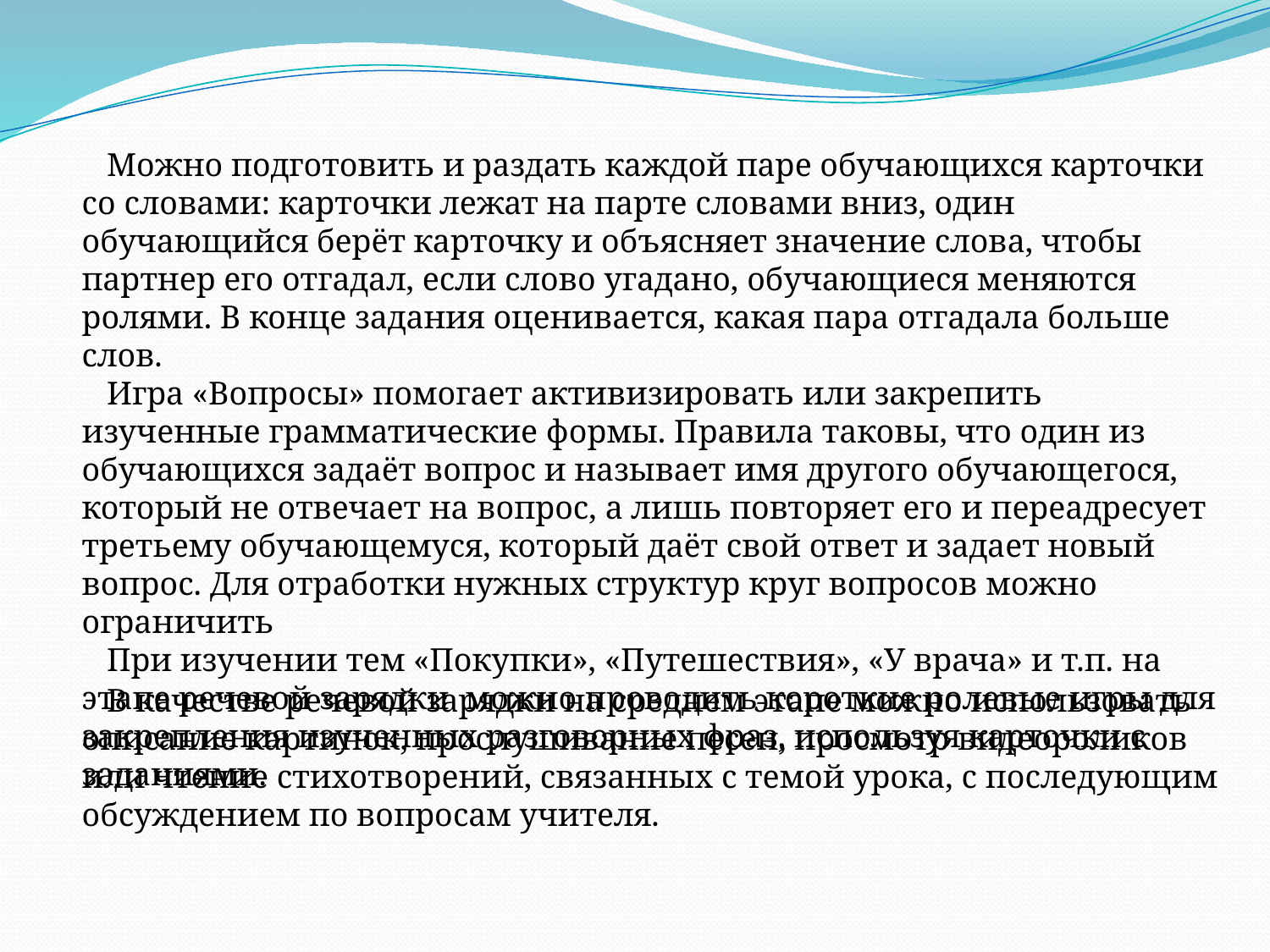

Можно подготовить и раздать каждой паре обучающихся карточки со словами: карточки лежат на парте словами вниз, один обучающийся берёт карточку и объясняет значение слова, чтобы партнер его отгадал, если слово угадано, обучающиеся меняются ролями. В конце задания оценивается, какая пара отгадала больше слов.
   Игра «Вопросы» помогает активизировать или закрепить изученные грамматические формы. Правила таковы, что один из обучающихся задаёт вопрос и называет имя другого обучающегося, который не отвечает на вопрос, а лишь повторяет его и переадресует третьему обучающемуся, который даёт свой ответ и задает новый вопрос. Для отработки нужных структур круг вопросов можно ограничить
   При изучении тем «Покупки», «Путешествия», «У врача» и т.п. на этапе речевой зарядки  можно проводить короткие ролевые игры для закрепления изученных разговорных фраз, используя карточки с заданиями.

   В качестве речевой зарядки на среднем этапе можно использовать описание картинок, прослушивание песен, просмотр видеороликов или чтение стихотворений, связанных с темой урока, с последующим обсуждением по вопросам учителя.